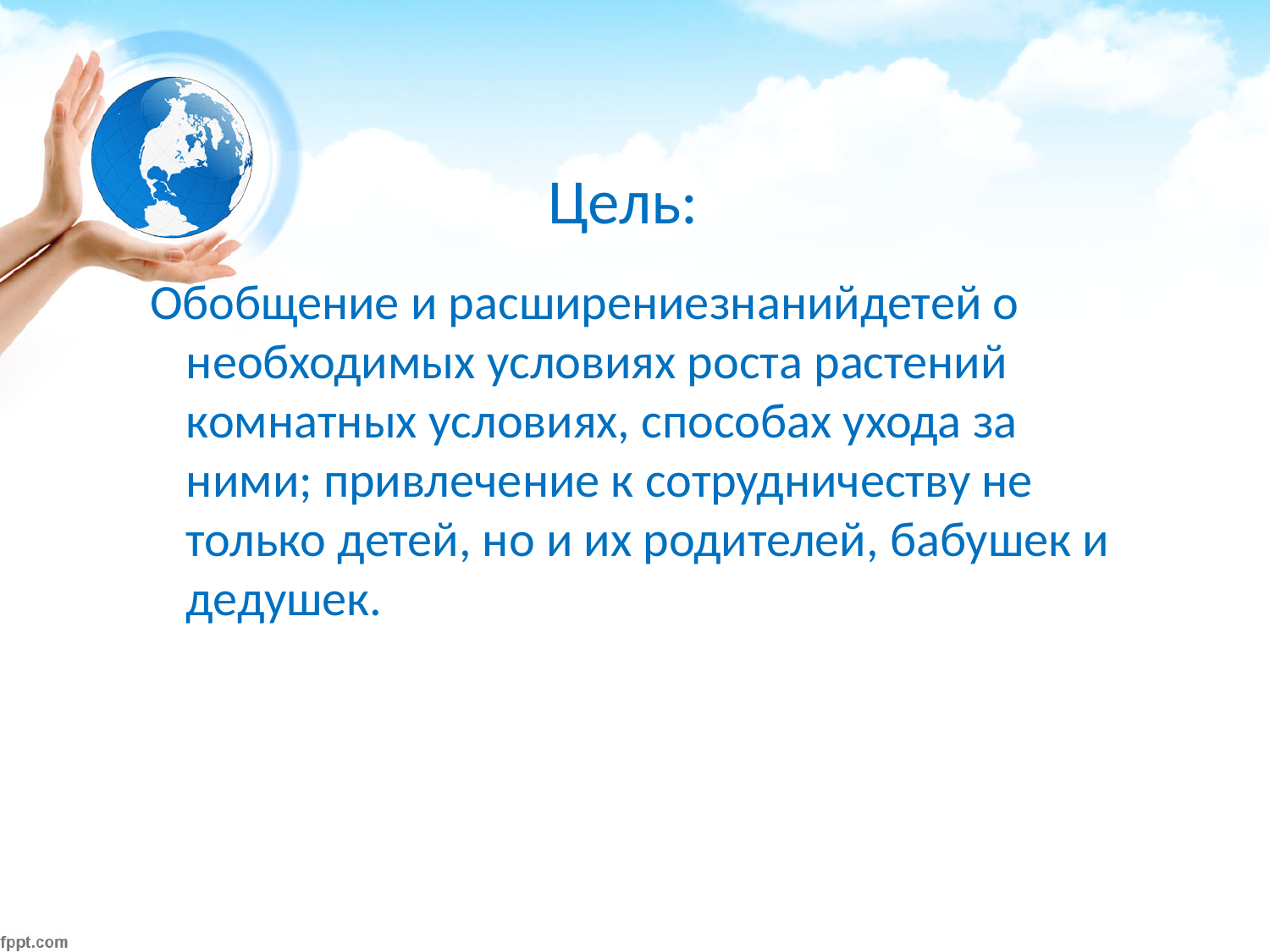

# Цель:
 Обобщение и расширениезнанийдетей о необходимых условиях роста растений комнатных условиях, способах ухода за ними; привлечение к сотрудничеству не только детей, но и их родителей, бабушек и дедушек.